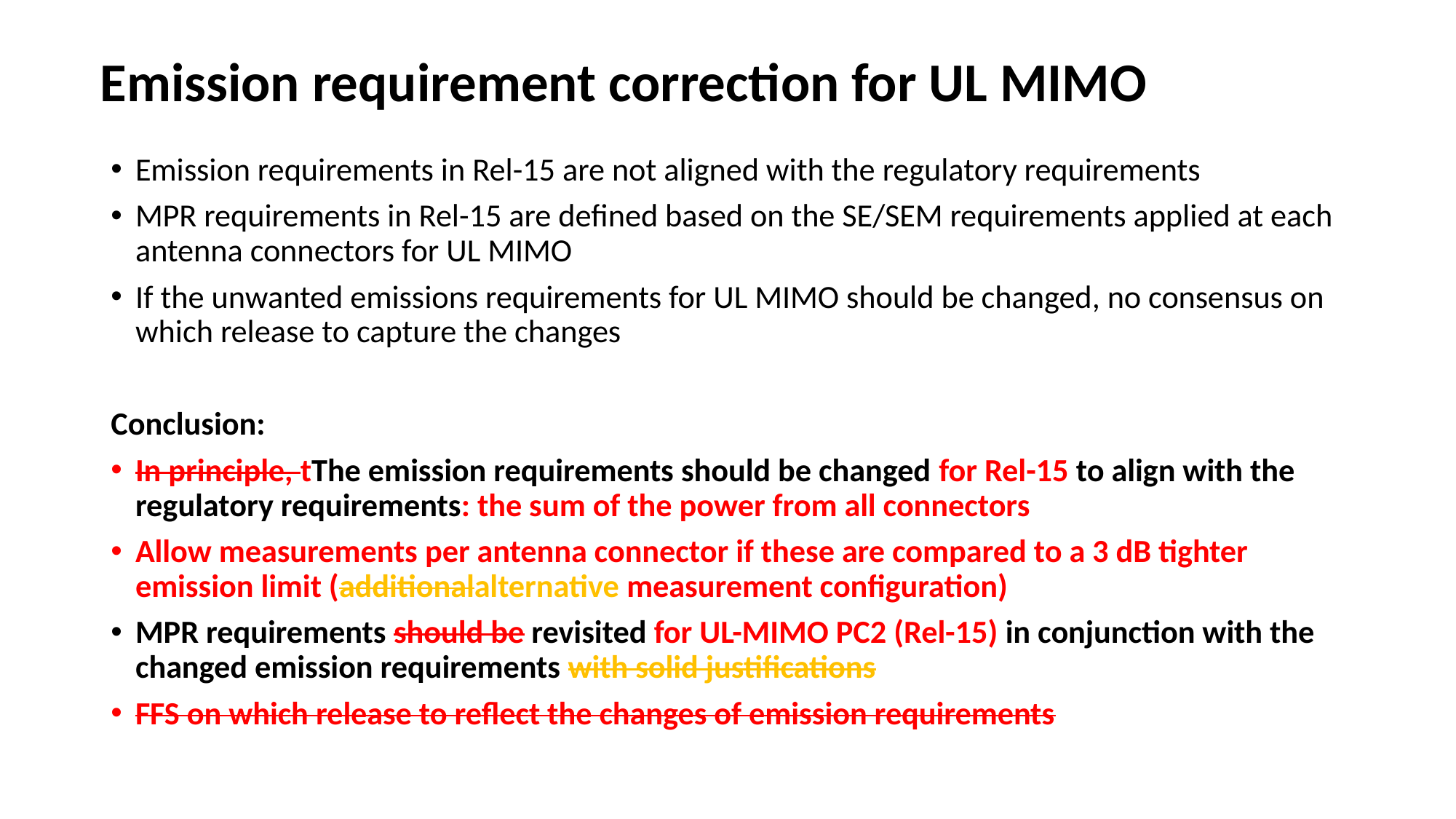

# Emission requirement correction for UL MIMO
Emission requirements in Rel-15 are not aligned with the regulatory requirements
MPR requirements in Rel-15 are defined based on the SE/SEM requirements applied at each antenna connectors for UL MIMO
If the unwanted emissions requirements for UL MIMO should be changed, no consensus on which release to capture the changes

Conclusion:
In principle, tThe emission requirements should be changed for Rel-15 to align with the regulatory requirements: the sum of the power from all connectors
Allow measurements per antenna connector if these are compared to a 3 dB tighter emission limit (additionalalternative measurement configuration)
MPR requirements should be revisited for UL-MIMO PC2 (Rel-15) in conjunction with the changed emission requirements with solid justifications
FFS on which release to reflect the changes of emission requirements